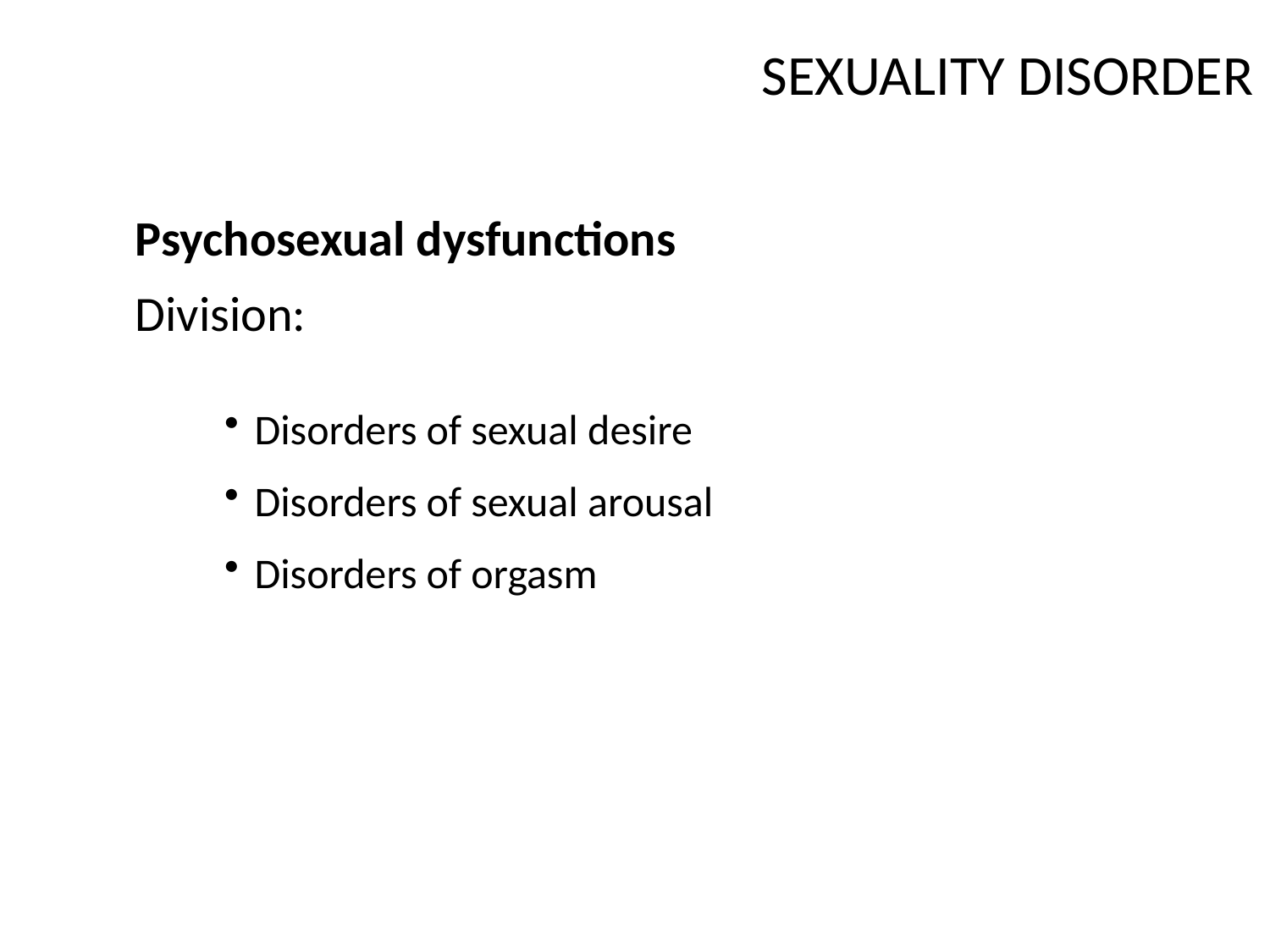

SEXUALITY DISORDER
#
Psychosexual dysfunctions
Division:
Disorders of sexual desire
Disorders of sexual arousal
Disorders of orgasm